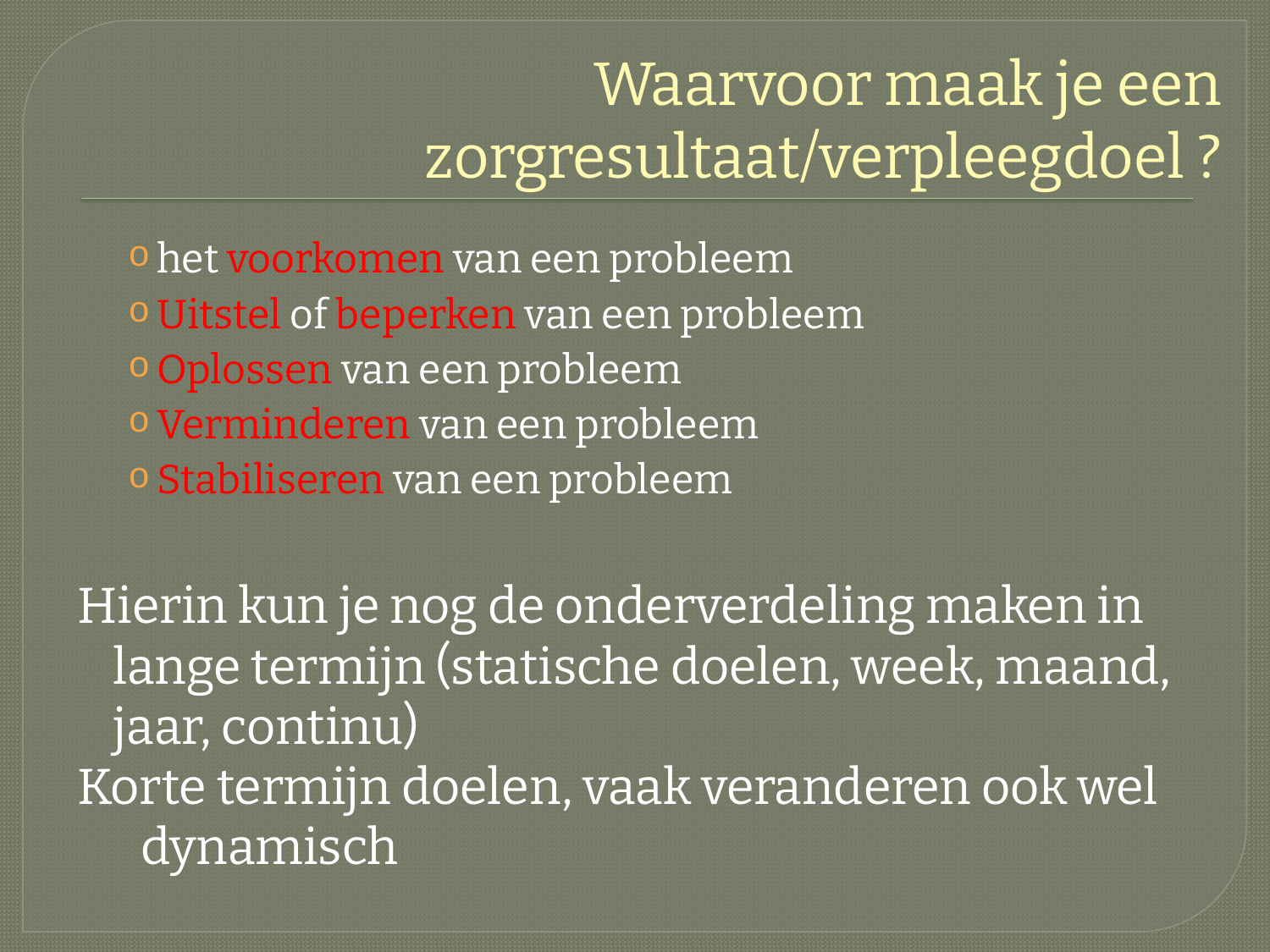

# Waarvoor maak je een zorgresultaat/verpleegdoel ?
het voorkomen van een probleem
Uitstel of beperken van een probleem
Oplossen van een probleem
Verminderen van een probleem
Stabiliseren van een probleem

Hierin kun je nog de onderverdeling maken in lange termijn (statische doelen, week, maand, jaar, continu)
Korte termijn doelen, vaak veranderen ook wel dynamisch